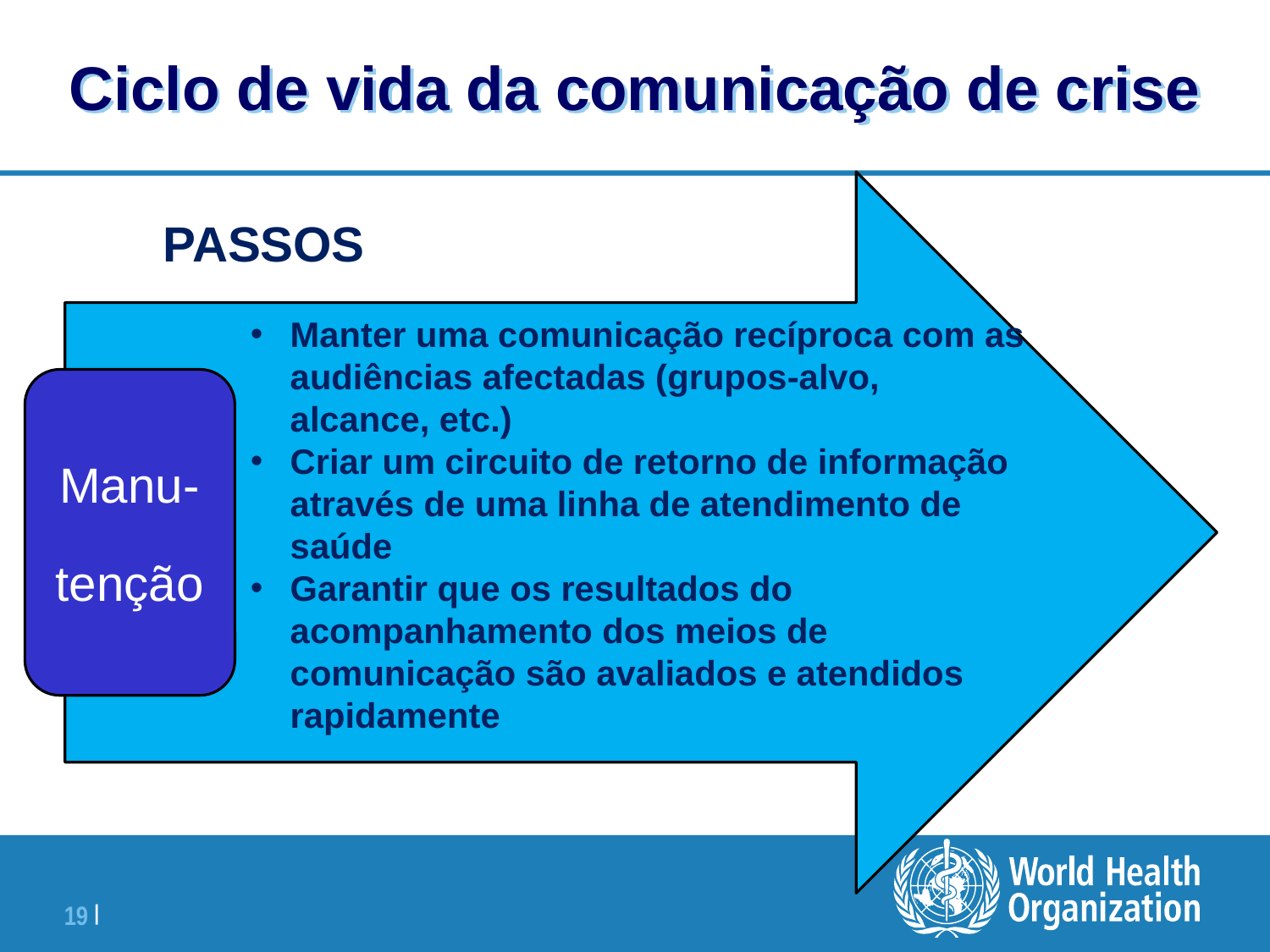

# Ciclo de vida da comunicação de crise

PASSOS
Manter uma comunicação recíproca com as audiências afectadas (grupos-alvo, alcance, etc.)
Criar um circuito de retorno de informação através de uma linha de atendimento de saúde
Garantir que os resultados do acompanhamento dos meios de comunicação são avaliados e atendidos rapidamente

Manu-
tenção